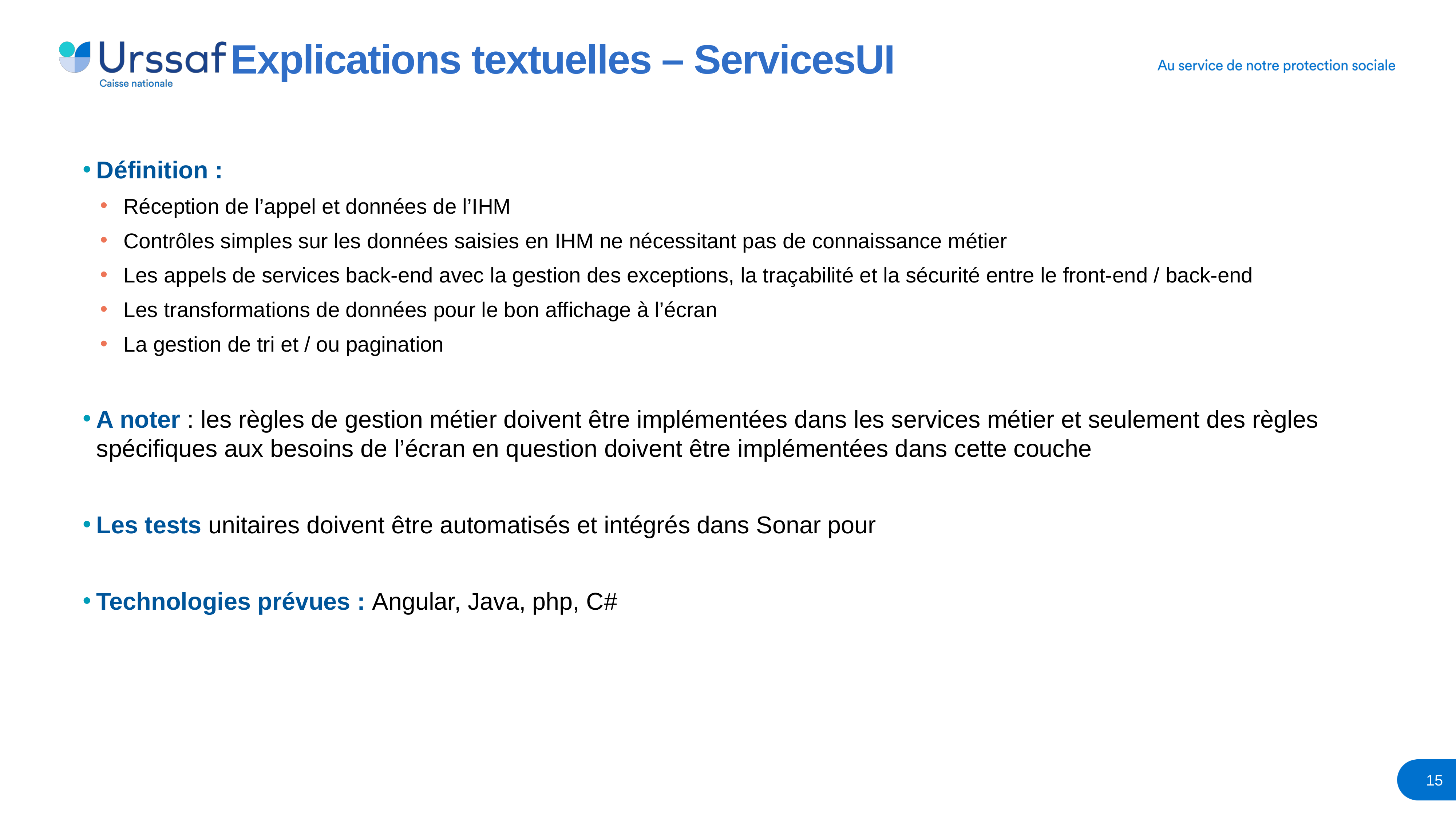

# Explications textuelles – ServicesUI
Définition :
Réception de l’appel et données de l’IHM
Contrôles simples sur les données saisies en IHM ne nécessitant pas de connaissance métier
Les appels de services back-end avec la gestion des exceptions, la traçabilité et la sécurité entre le front-end / back-end
Les transformations de données pour le bon affichage à l’écran
La gestion de tri et / ou pagination

A noter : les règles de gestion métier doivent être implémentées dans les services métier et seulement des règles spécifiques aux besoins de l’écran en question doivent être implémentées dans cette couche

Les tests unitaires doivent être automatisés et intégrés dans Sonar pour

Technologies prévues : Angular, Java, php, C#